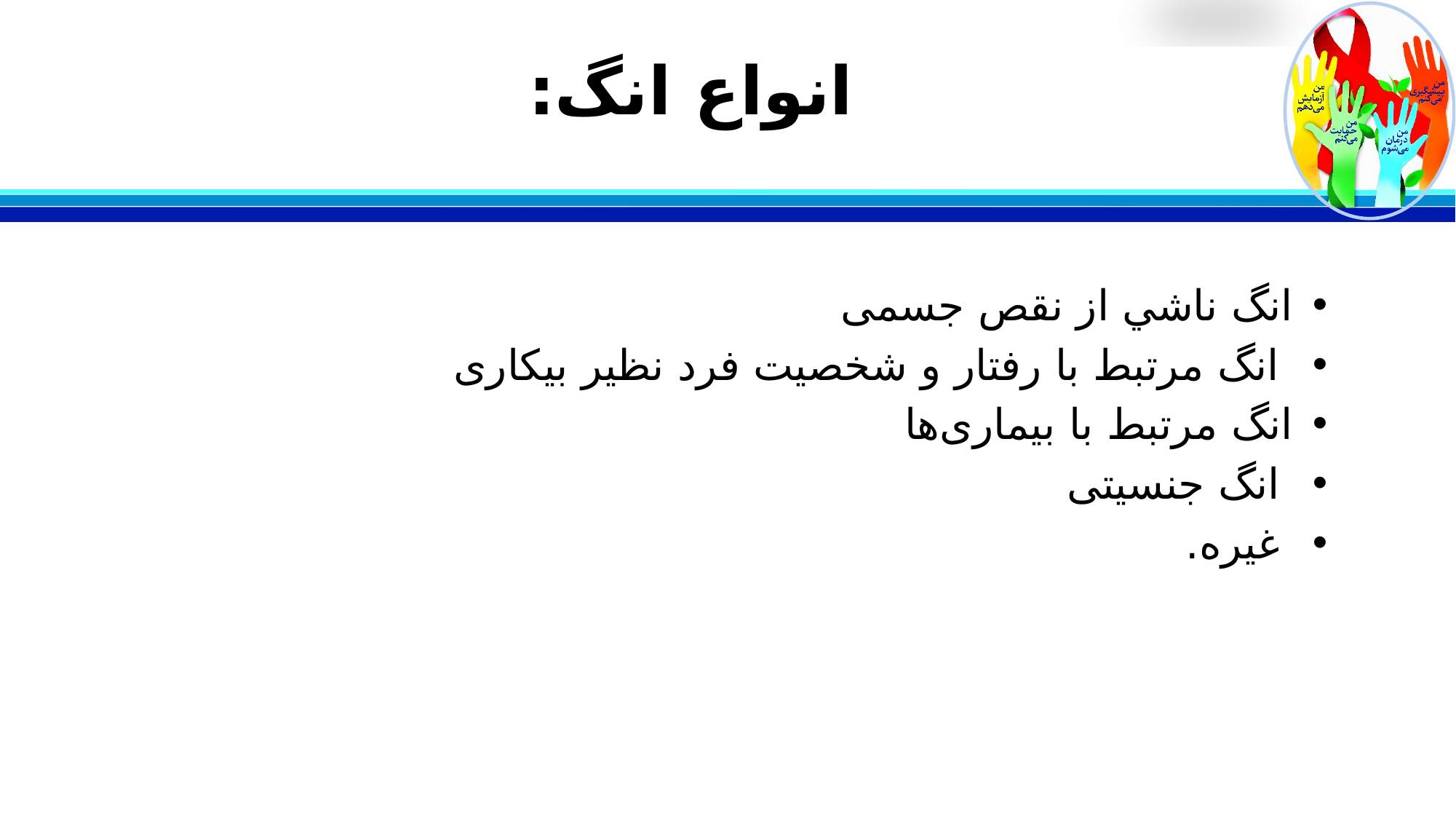

# انواع انگ:
انگ ناشي از نقص جسمی
 انگ مرتبط با رفتار و شخصیت فرد نظیر بیکاری
انگ مرتبط با بیماری‌ها
 انگ جنسیتی
 غیره.